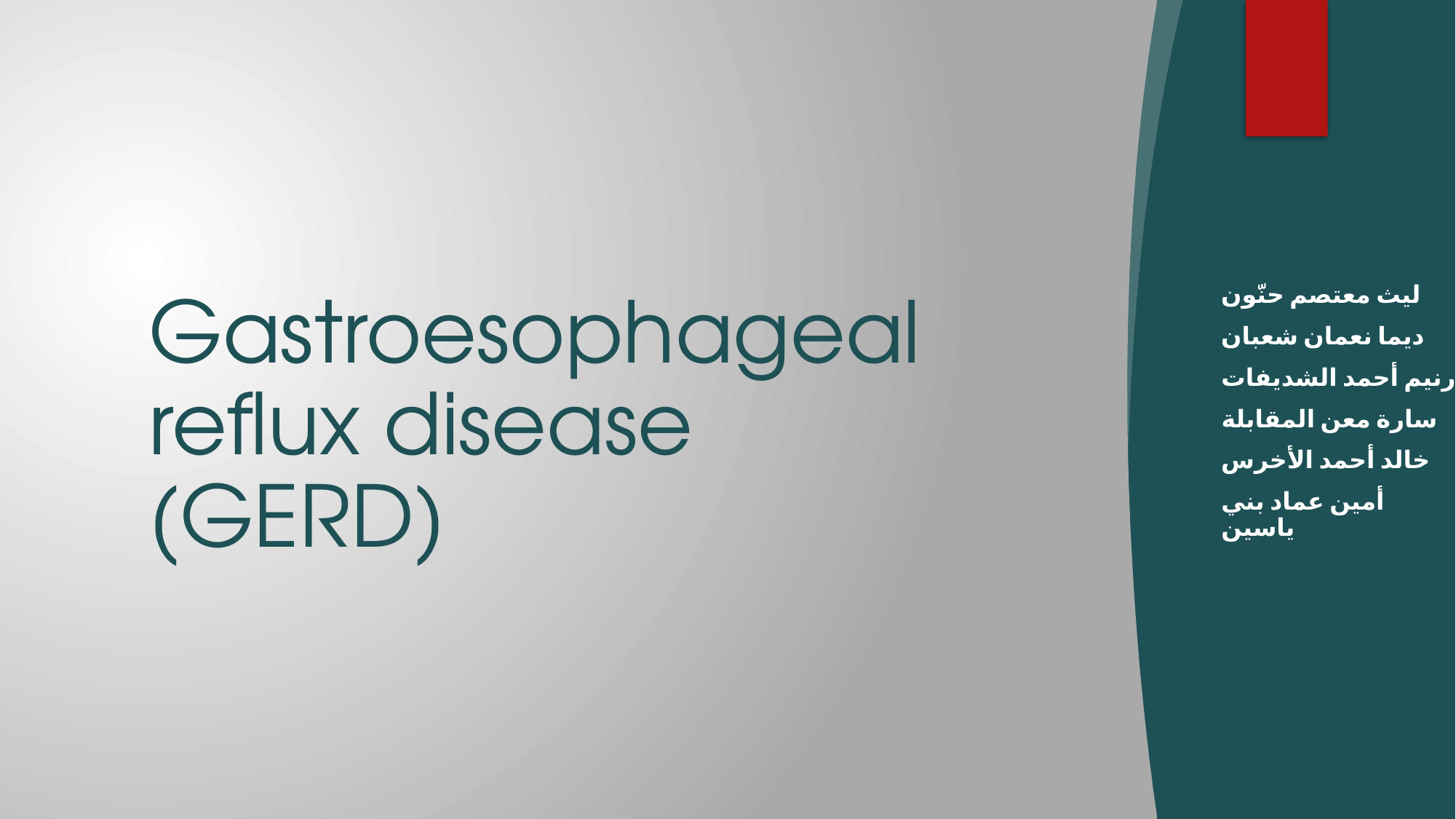

# Gastroesophageal reflux disease (GERD)
ليث معتصم حنّون
ديما نعمان شعبان
رنيم أحمد الشديفات
سارة معن المقابلة
خالد أحمد الأخرس
أمين عماد بني ياسين